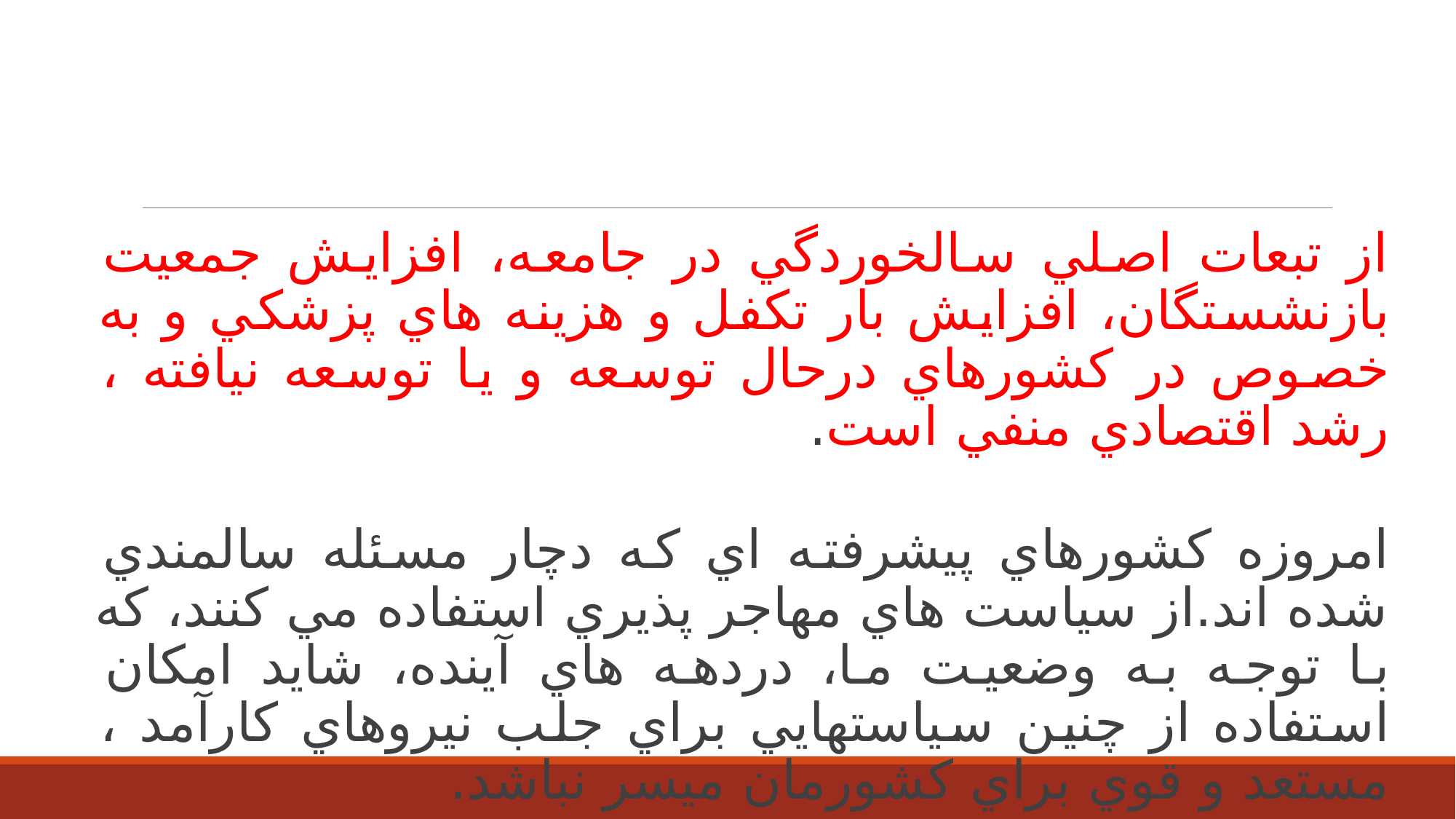

از تبعات اصلي سالخوردگي در جامعه، افزايش جمعيت بازنشستگان، افزايش بار تكفل و هزينه هاي پزشكي و به خصوص در كشورهاي درحال توسعه و يا توسعه نيافته ، رشد اقتصادي منفي است.
امروزه كشورهاي پيشرفته اي كه دچار مسئله سالمندي شده اند.از سياست هاي مهاجر پذيري استفاده مي كنند، كه با توجه به وضعيت ما، دردهه هاي آينده، شايد امكان استفاده از چنين سياستهايي براي جلب نيروهاي كارآمد ، مستعد و قوي براي كشورمان ميسر نباشد.